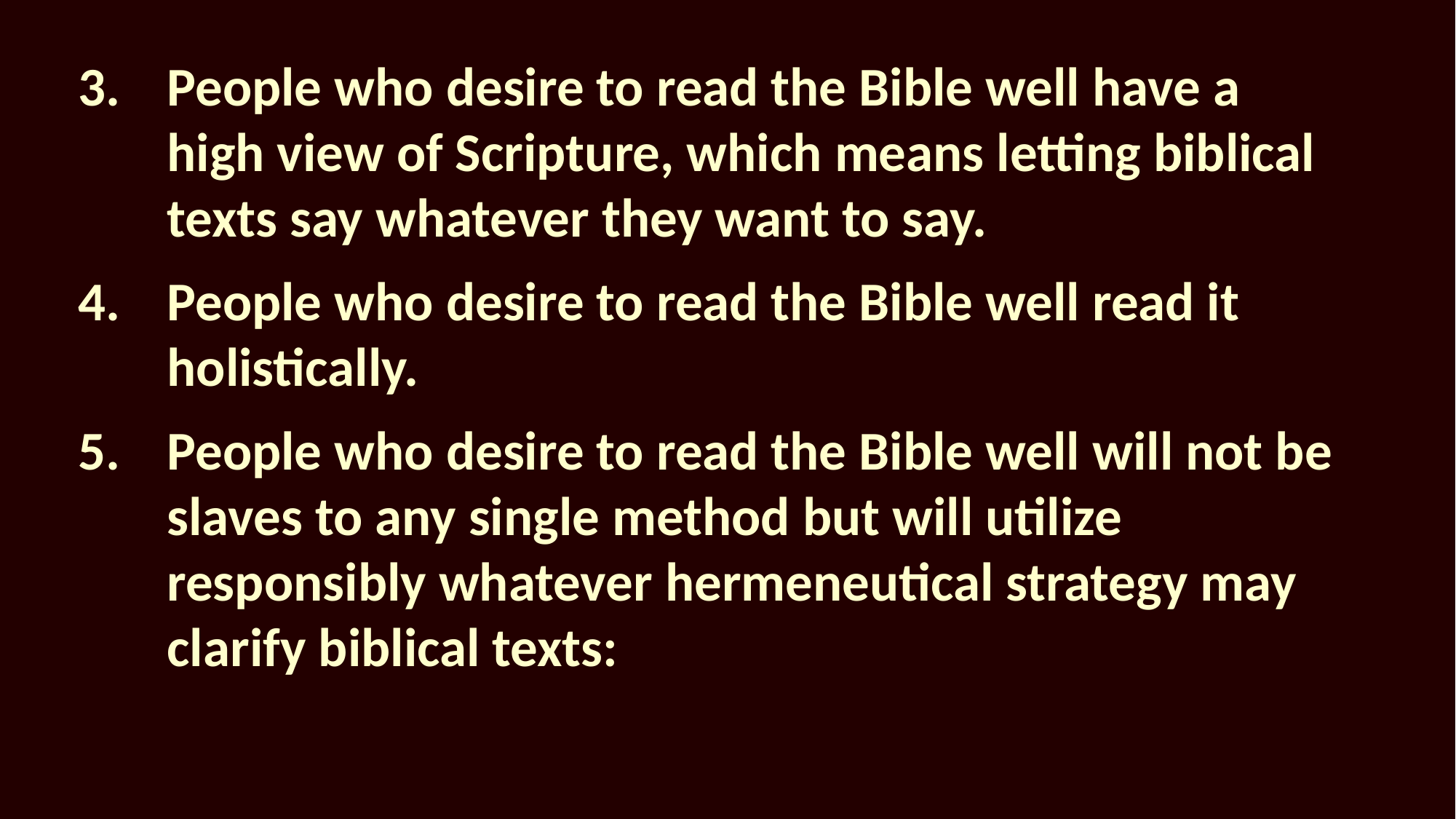

People who desire to read the Bible well have a high view of Scripture, which means letting biblical texts say whatever they want to say.
People who desire to read the Bible well read it holistically.
People who desire to read the Bible well will not be slaves to any single method but will utilize responsibly whatever hermeneutical strategy may clarify biblical texts: